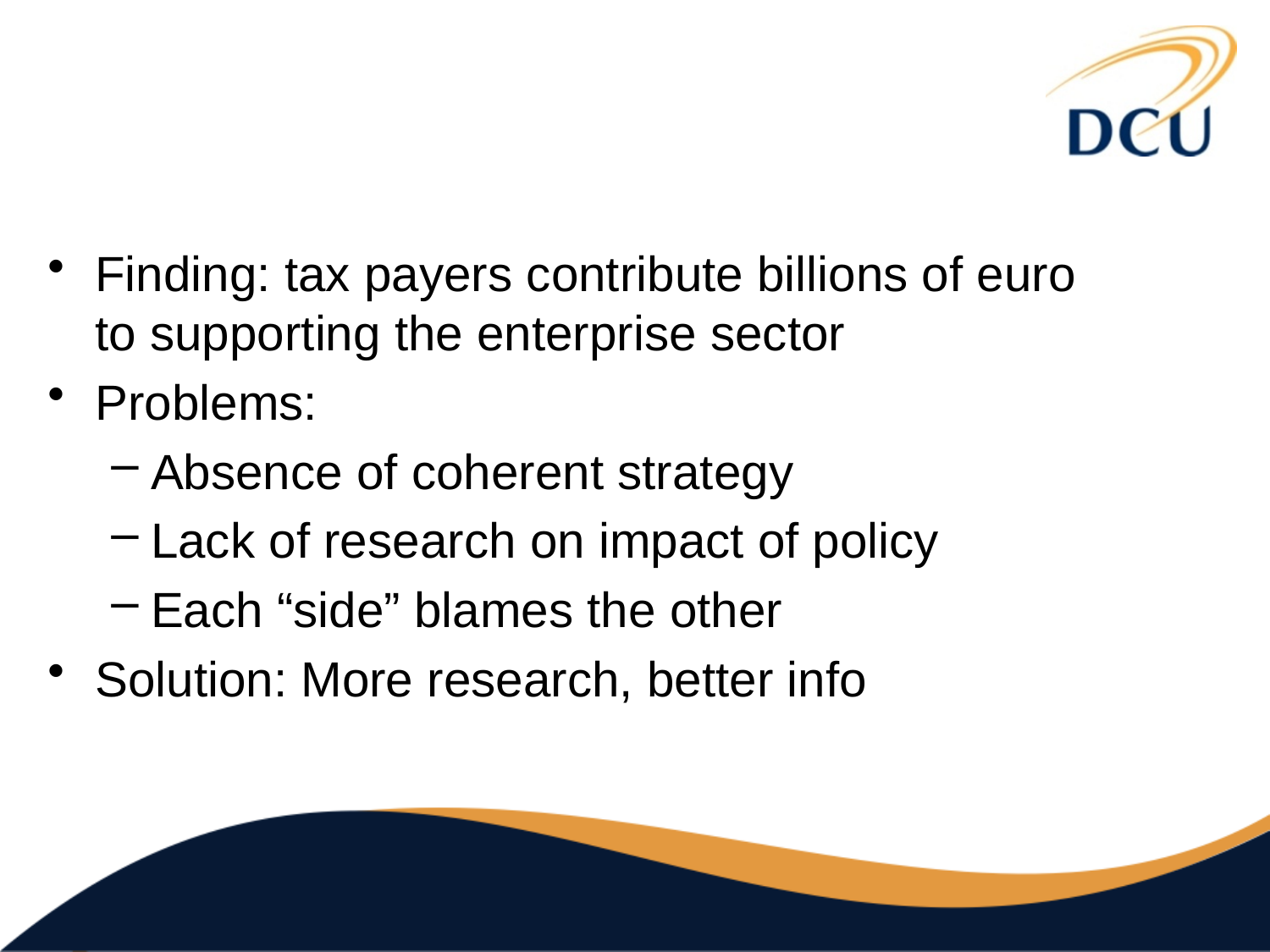

Finding: tax payers contribute billions of euro to supporting the enterprise sector
Problems:
Absence of coherent strategy
Lack of research on impact of policy
Each “side” blames the other
Solution: More research, better info